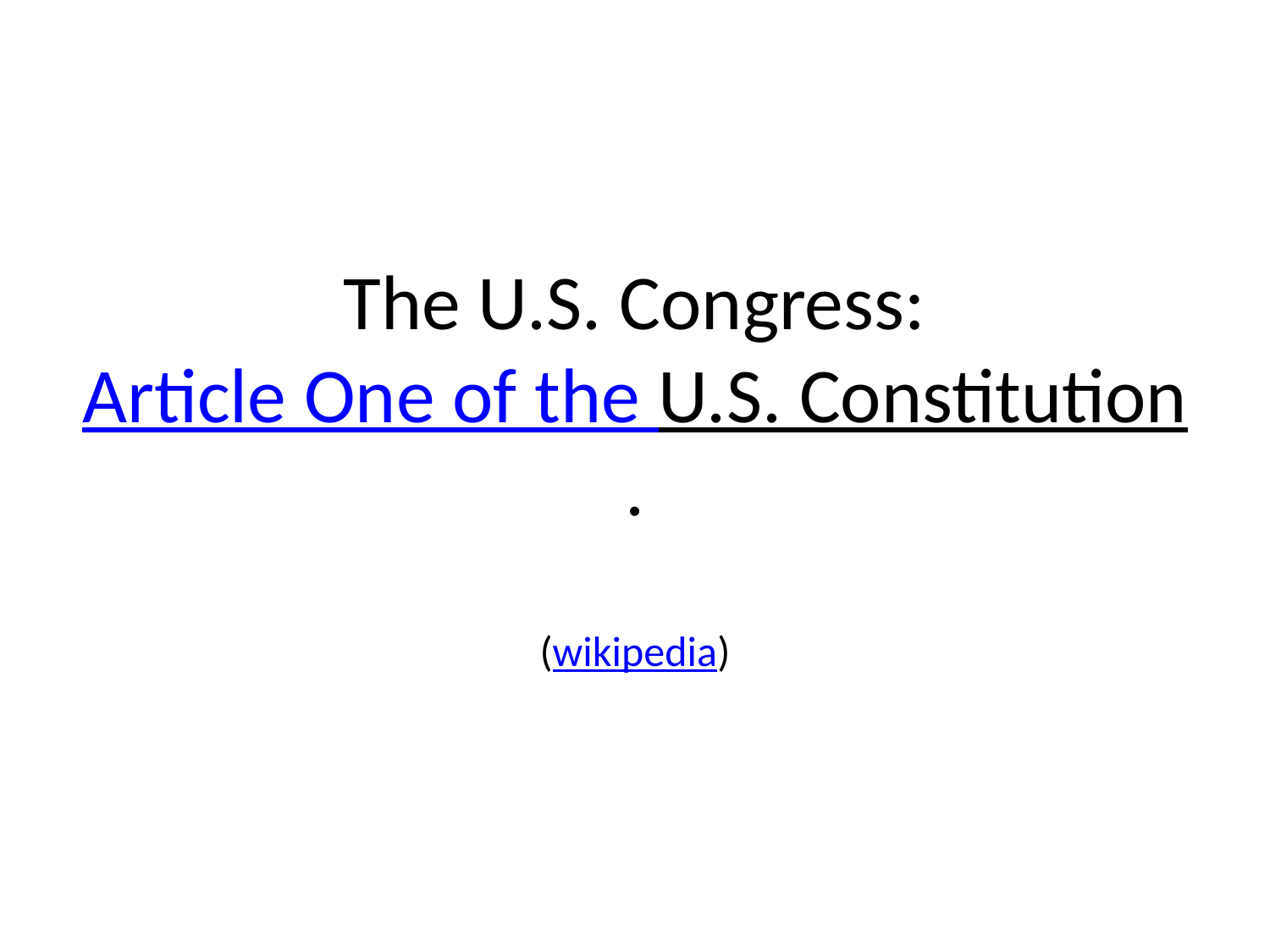

# The U.S. Congress: Article One of the U.S. Constitution. (wikipedia)